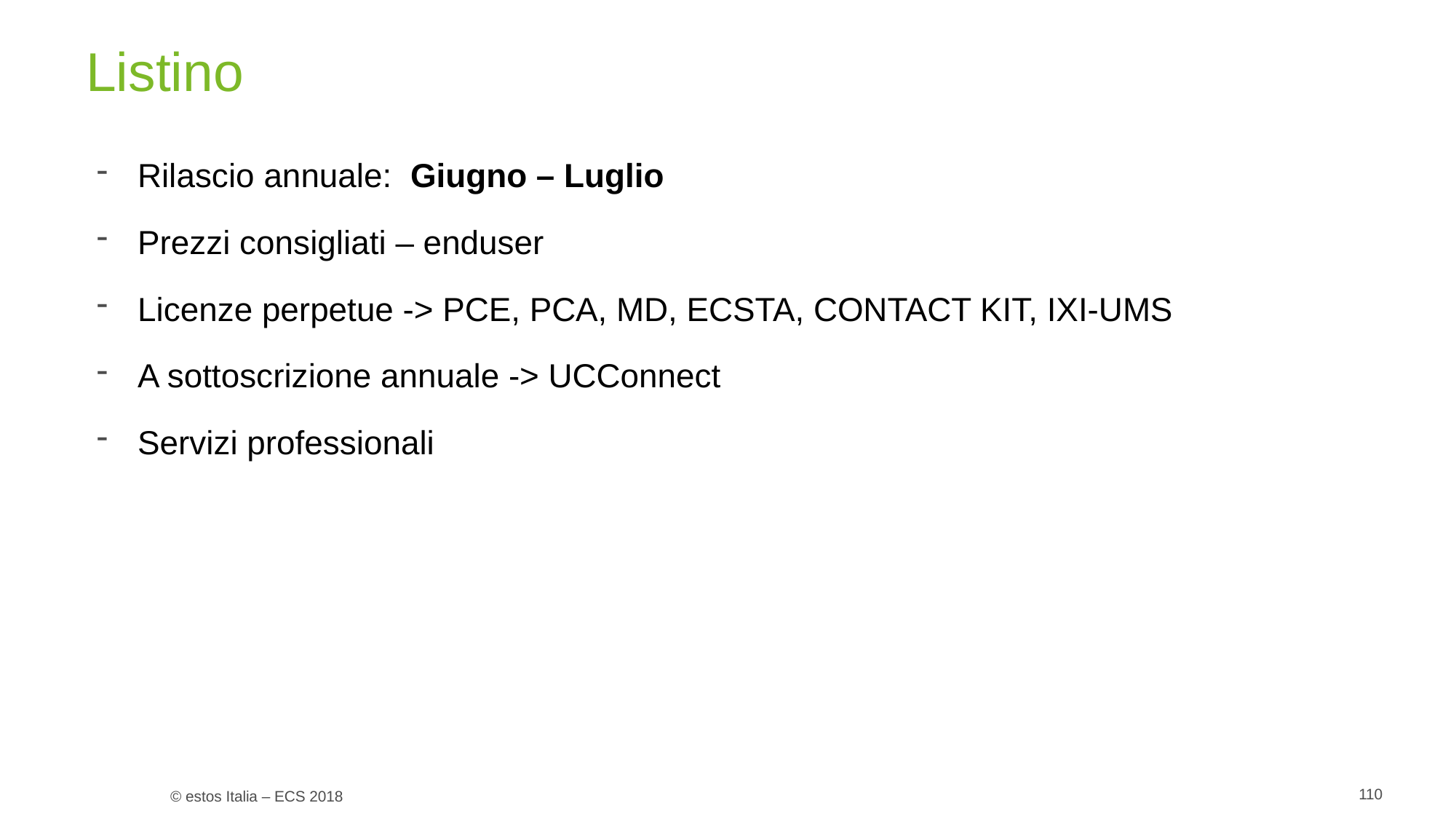

# Listino
Rilascio annuale:  Giugno – Luglio
Prezzi consigliati – enduser
Licenze perpetue -> PCE, PCA, MD, ECSTA, CONTACT KIT, IXI-UMS
A sottoscrizione annuale -> UCConnect
Servizi professionali

110
© estos Italia – ECS 2018